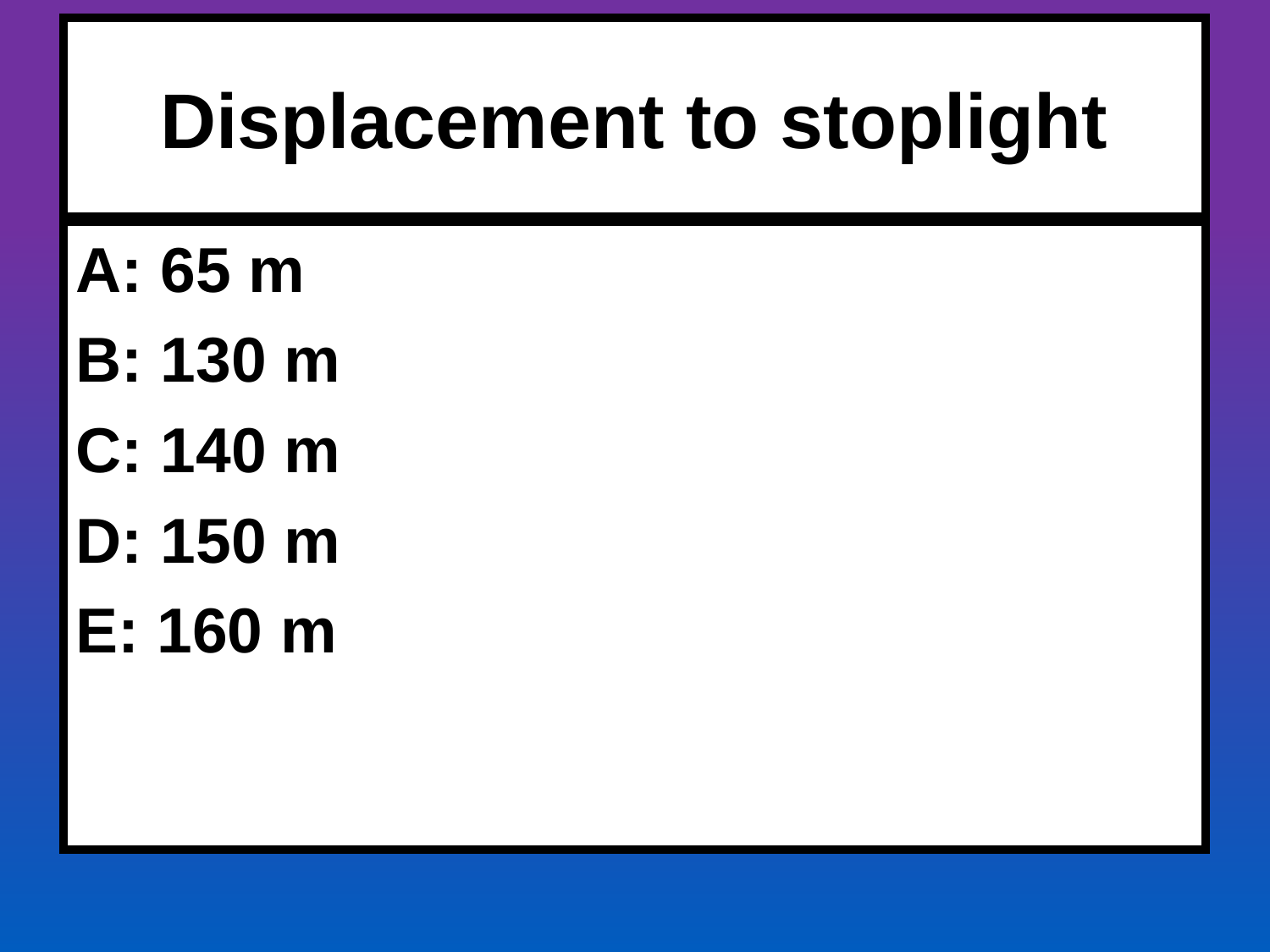

# Displacement to stoplight
A: 65 m
B: 130 m
C: 140 m
D: 150 m
E: 160 m